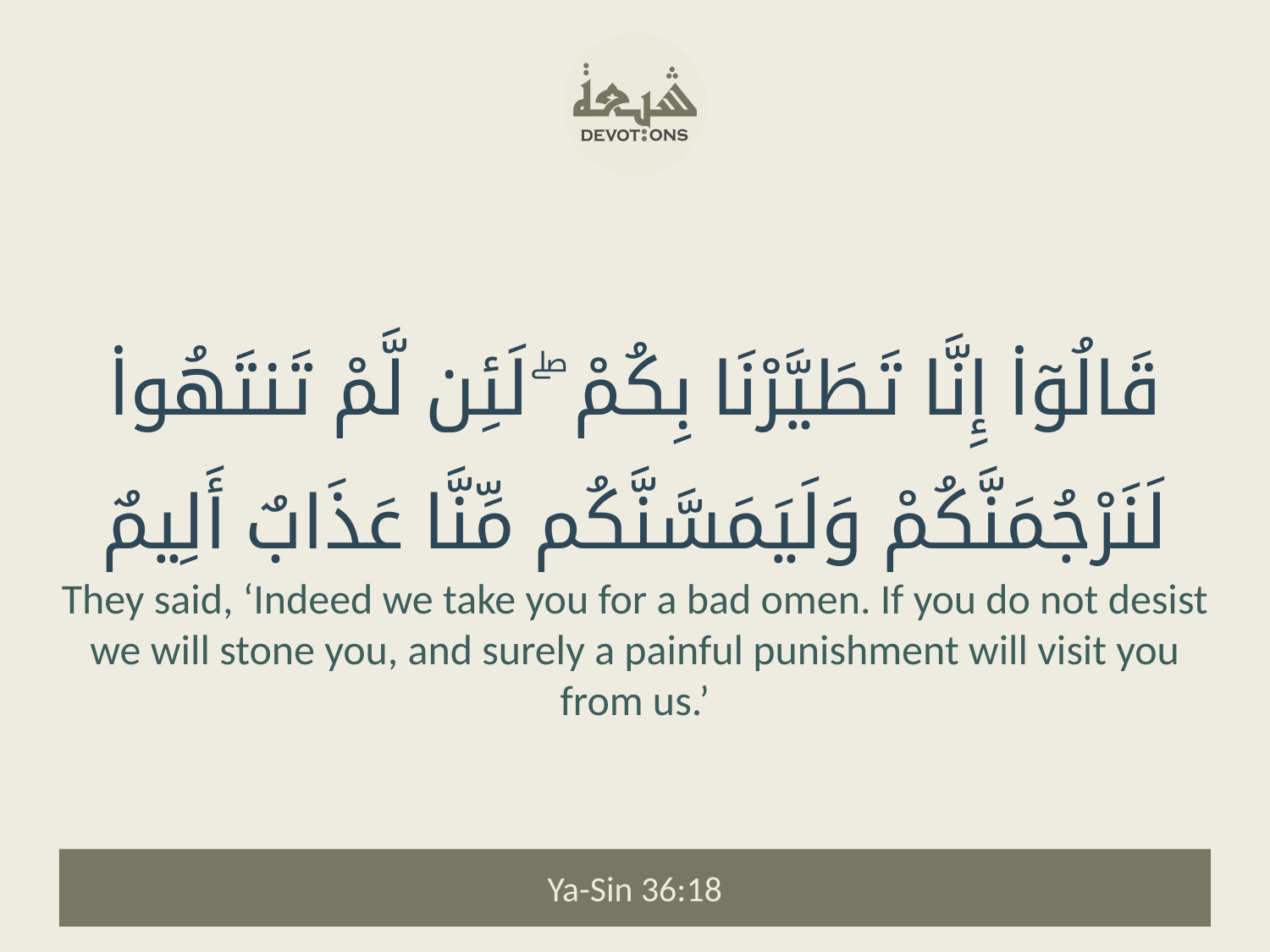

قَالُوٓا۟ إِنَّا تَطَيَّرْنَا بِكُمْ ۖ لَئِن لَّمْ تَنتَهُوا۟ لَنَرْجُمَنَّكُمْ وَلَيَمَسَّنَّكُم مِّنَّا عَذَابٌ أَلِيمٌ
They said, ‘Indeed we take you for a bad omen. If you do not desist we will stone you, and surely a painful punishment will visit you from us.’
Ya-Sin 36:18